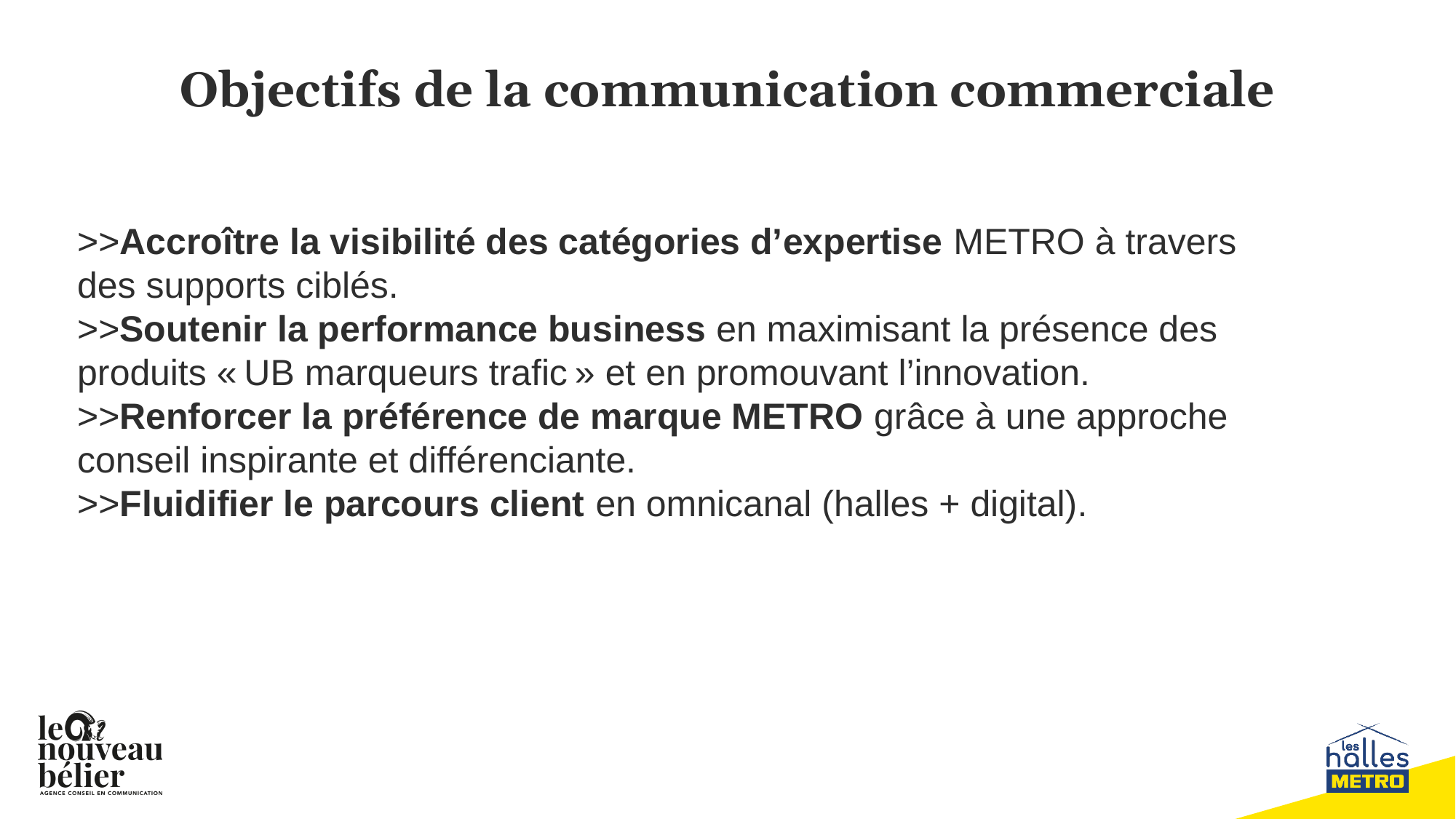

# Objectifs de la communication commerciale
>>Accroître la visibilité des catégories d’expertise METRO à travers des supports ciblés.
>>Soutenir la performance business en maximisant la présence des produits « UB marqueurs trafic » et en promouvant l’innovation.
>>Renforcer la préférence de marque METRO grâce à une approche conseil inspirante et différenciante.
>>Fluidifier le parcours client en omnicanal (halles + digital).